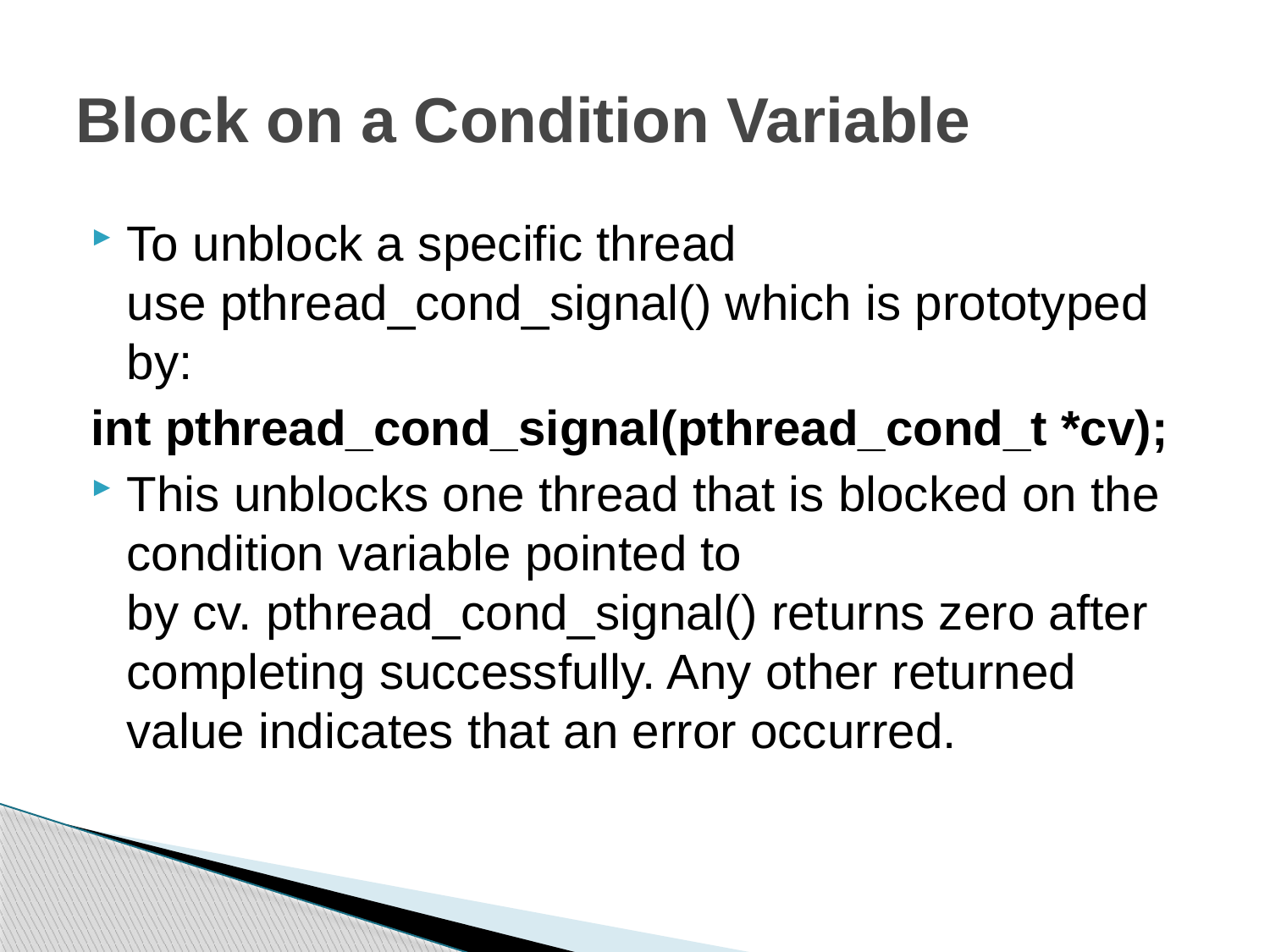

# Block on a Condition Variable
To unblock a specific thread use pthread_cond_signal() which is prototyped by:
int pthread_cond_signal(pthread_cond_t *cv);
This unblocks one thread that is blocked on the condition variable pointed to by cv. pthread_cond_signal() returns zero after completing successfully. Any other returned value indicates that an error occurred.